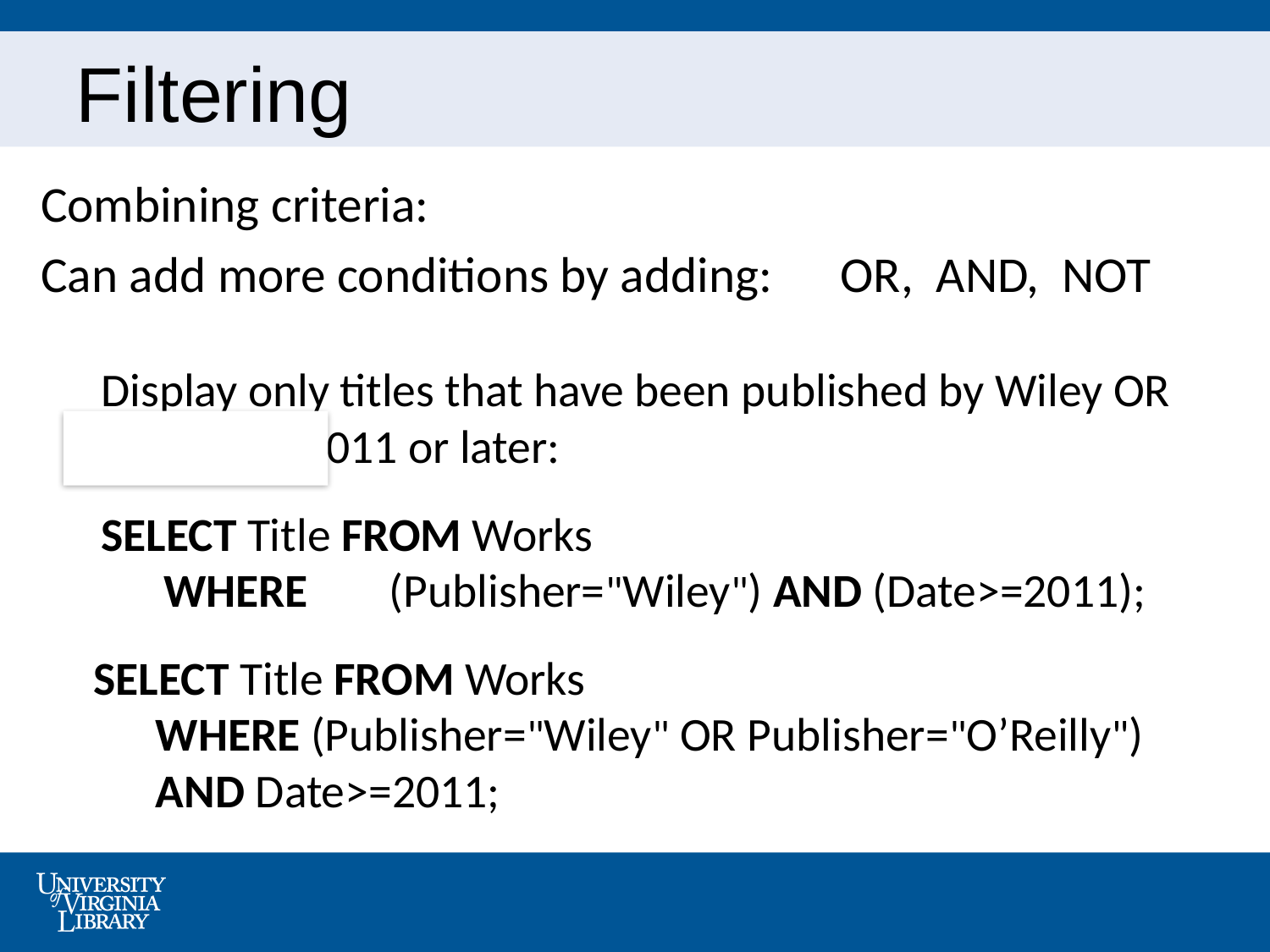

# Filtering
Combining criteria:
Can add more conditions by adding:      OR,  AND,  NOT

	Display only titles that have been published by Wiley OR O’Reilly in 2011 or later:

	SELECT Title FROM Works
	WHERE 	(Publisher="Wiley") AND (Date>=2011);

		SELECT Title FROM Works
		WHERE (Publisher="Wiley" OR Publisher="O’Reilly") AND Date>=2011;